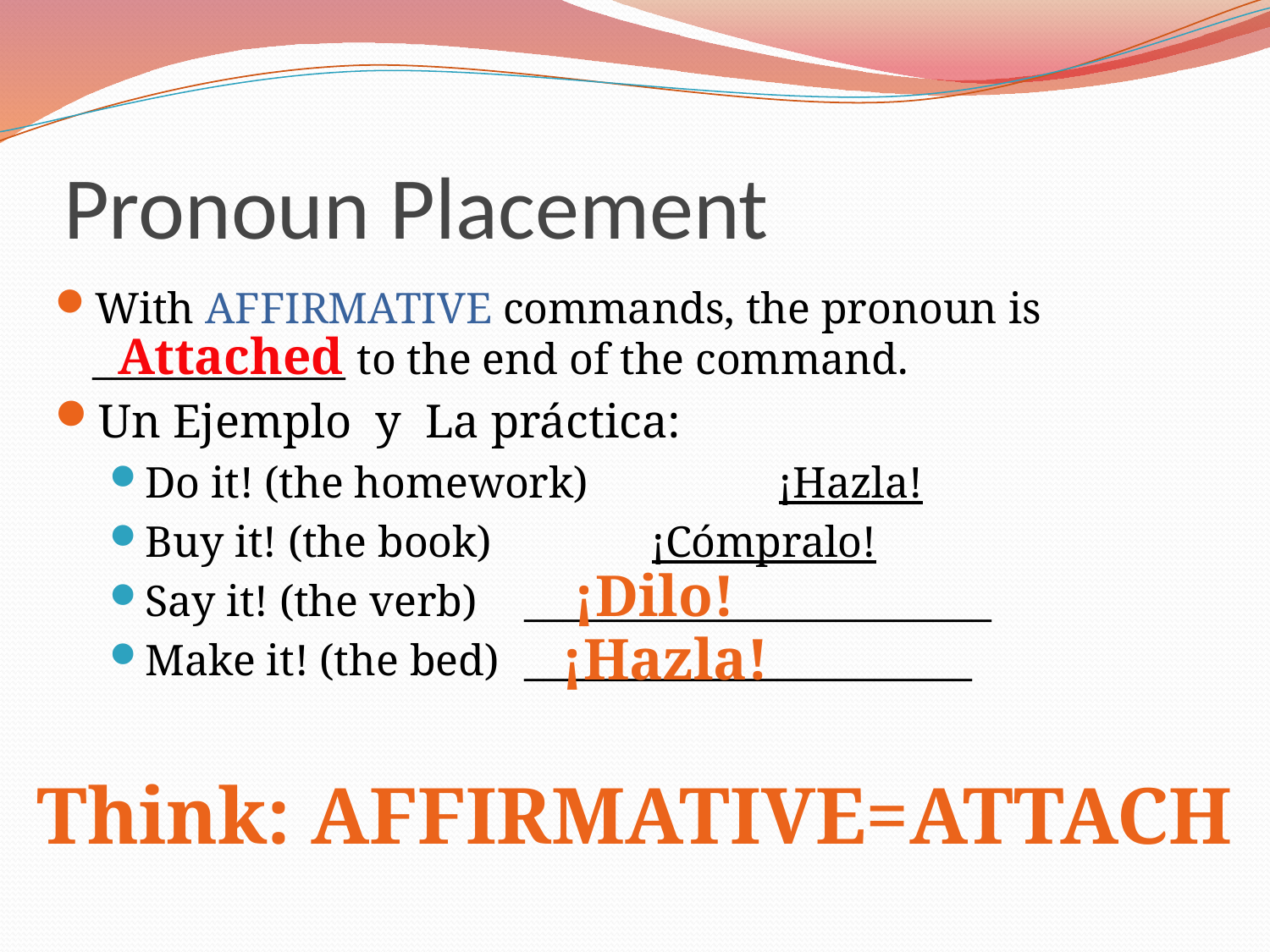

# Pronoun Placement
With AFFIRMATIVE commands, the pronoun is _____________ to the end of the command.
Un Ejemplo  y  La práctica:
Do it! (the homework)		¡Hazla!
Buy it! (the book)		¡Cómpralo!
Say it! (the verb)	________________________
Make it! (the bed)	_______________________
Attached
¡Dilo!
¡Hazla!
Think: AFFIRMATIVE=ATTACH